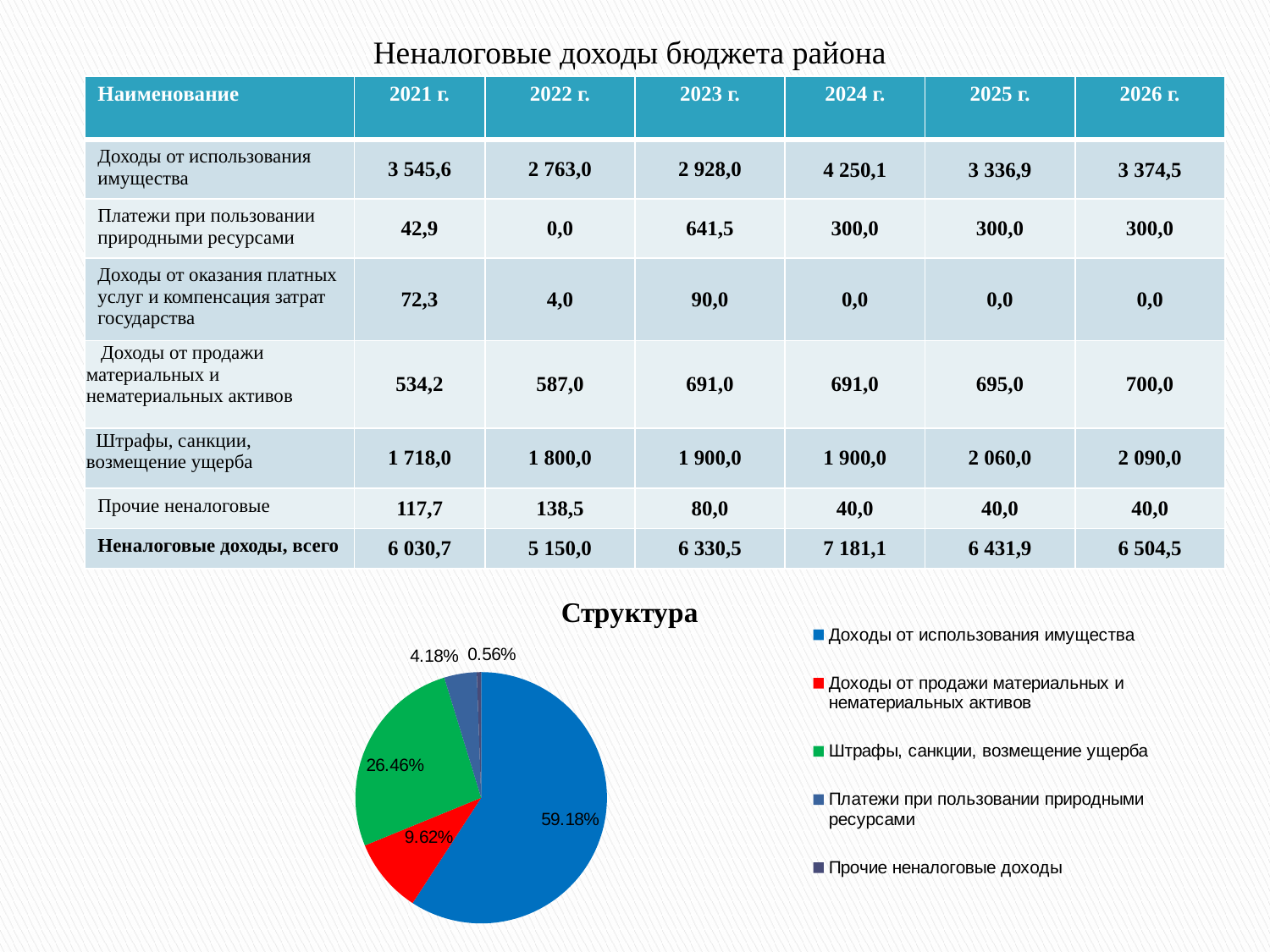

Неналоговые доходы бюджета района
| Наименование | 2021 г. | 2022 г. | 2023 г. | 2024 г. | 2025 г. | 2026 г. |
| --- | --- | --- | --- | --- | --- | --- |
| Доходы от использования имущества | 3 545,6 | 2 763,0 | 2 928,0 | 4 250,1 | 3 336,9 | 3 374,5 |
| Платежи при пользовании природными ресурсами | 42,9 | 0,0 | 641,5 | 300,0 | 300,0 | 300,0 |
| Доходы от оказания платных услуг и компенсация затрат государства | 72,3 | 4,0 | 90,0 | 0,0 | 0,0 | 0,0 |
| Доходы от продажи материальных и нематериальных активов | 534,2 | 587,0 | 691,0 | 691,0 | 695,0 | 700,0 |
| Штрафы, санкции, возмещение ущерба | 1 718,0 | 1 800,0 | 1 900,0 | 1 900,0 | 2 060,0 | 2 090,0 |
| Прочие неналоговые | 117,7 | 138,5 | 80,0 | 40,0 | 40,0 | 40,0 |
| Неналоговые доходы, всего | 6 030,7 | 5 150,0 | 6 330,5 | 7 181,1 | 6 431,9 | 6 504,5 |

### Chart:

| Category | Структура |
|---|---|
| Доходы от использования имущества | 0.5918 |
| Доходы от продажи материальных и нематериальных активов | 0.0962 |
| Штрафы, санкции, возмещение ущерба | 0.2646 |
| Платежи при пользовании природными ресурсами | 0.0418 |
| Прочие неналоговые доходы | 0.0056 |